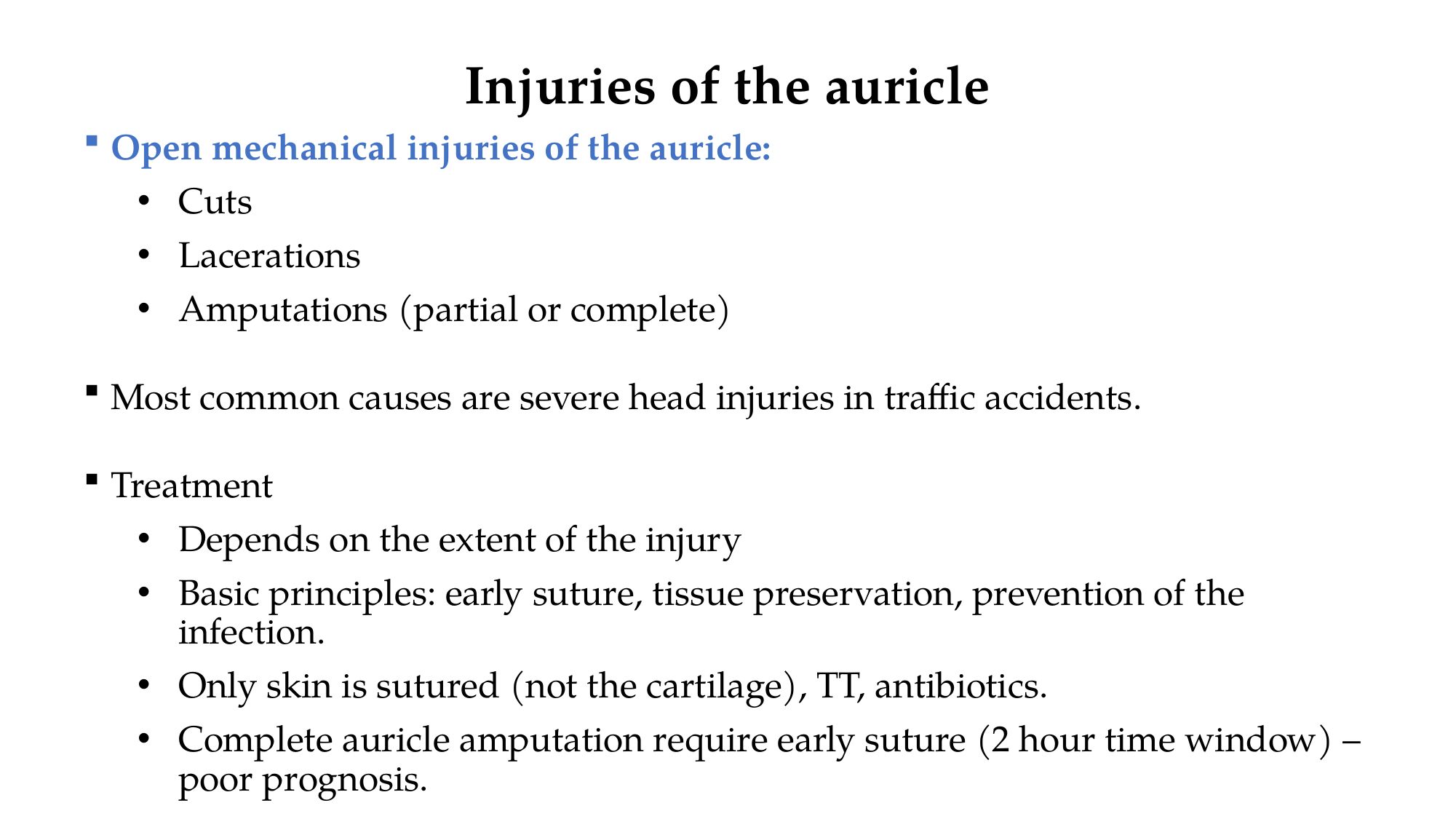

Injuries of the auricle
Open mechanical injuries of the auricle:
Cuts
Lacerations
Amputations (partial or complete)

Most common causes are severe head injuries in traffic accidents.

Treatment
Depends on the extent of the injury
Basic principles: early suture, tissue preservation, prevention of the infection.
Only skin is sutured (not the cartilage), TT, antibiotics.
Complete auricle amputation require early suture (2 hour time window) – poor prognosis.